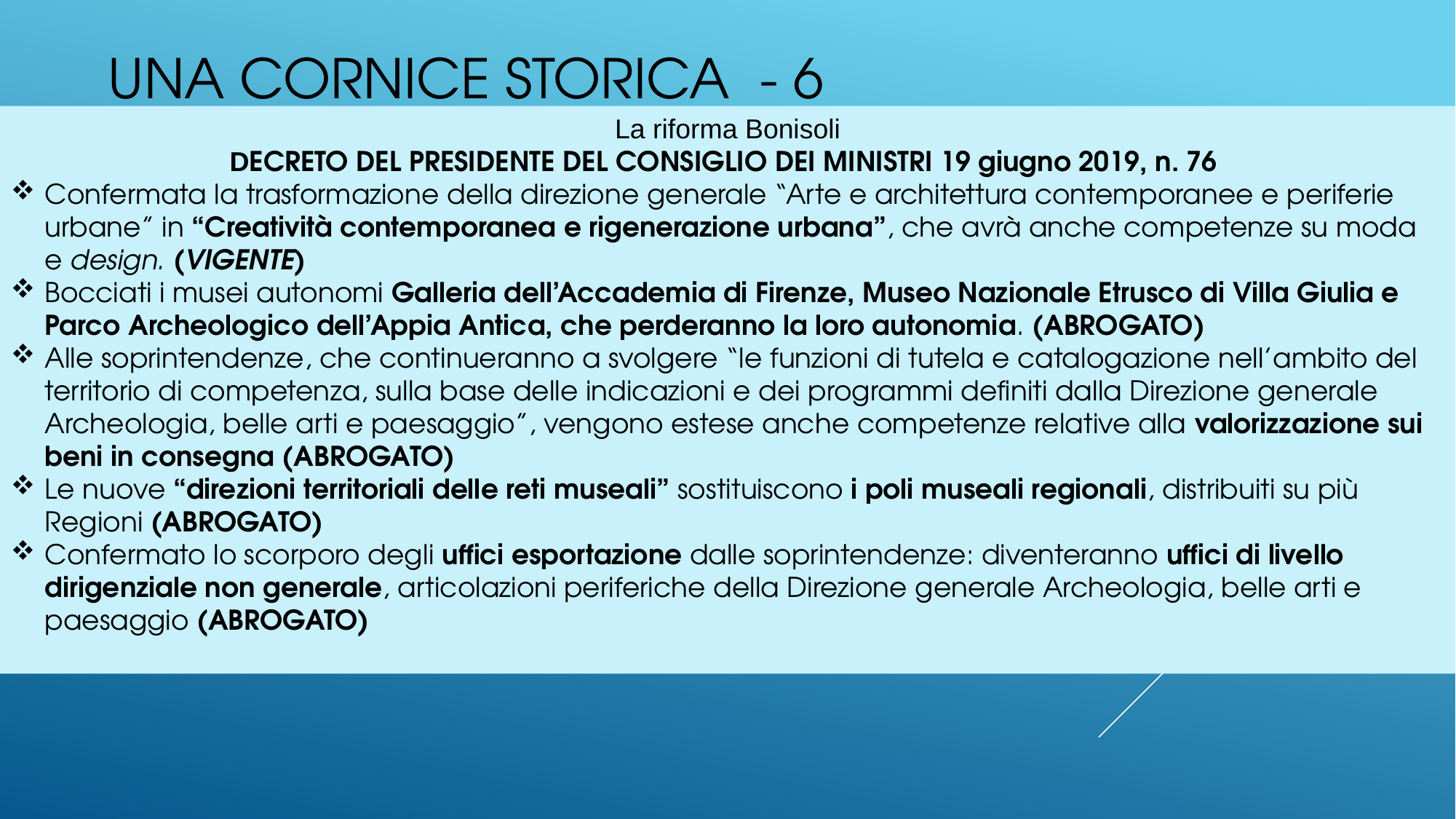

# UNA CORNICE STORICA  - 6
La riforma Bonisoli
DECRETO DEL PRESIDENTE DEL CONSIGLIO DEI MINISTRI 19 giugno 2019, n. 76
Confermata la trasformazione della direzione generale “Arte e architettura contemporanee e periferie urbane” in “Creatività contemporanea e rigenerazione urbana”, che avrà anche competenze su moda e design. (VIGENTE)
Bocciati i musei autonomi Galleria dell’Accademia di Firenze, Museo Nazionale Etrusco di Villa Giulia e Parco Archeologico dell’Appia Antica, che perderanno la loro autonomia. (ABROGATO)
Alle soprintendenze, che continueranno a svolgere “le funzioni di tutela e catalogazione nell’ambito del territorio di competenza, sulla base delle indicazioni e dei programmi definiti dalla Direzione generale Archeologia, belle arti e paesaggio”, vengono estese anche competenze relative alla valorizzazione sui beni in consegna (ABROGATO)
Le nuove “direzioni territoriali delle reti museali” sostituiscono i poli museali regionali, distribuiti su più Regioni (ABROGATO)
Confermato lo scorporo degli uffici esportazione dalle soprintendenze: diventeranno uffici di livello dirigenziale non generale, articolazioni periferiche della Direzione generale Archeologia, belle arti e paesaggio (ABROGATO)